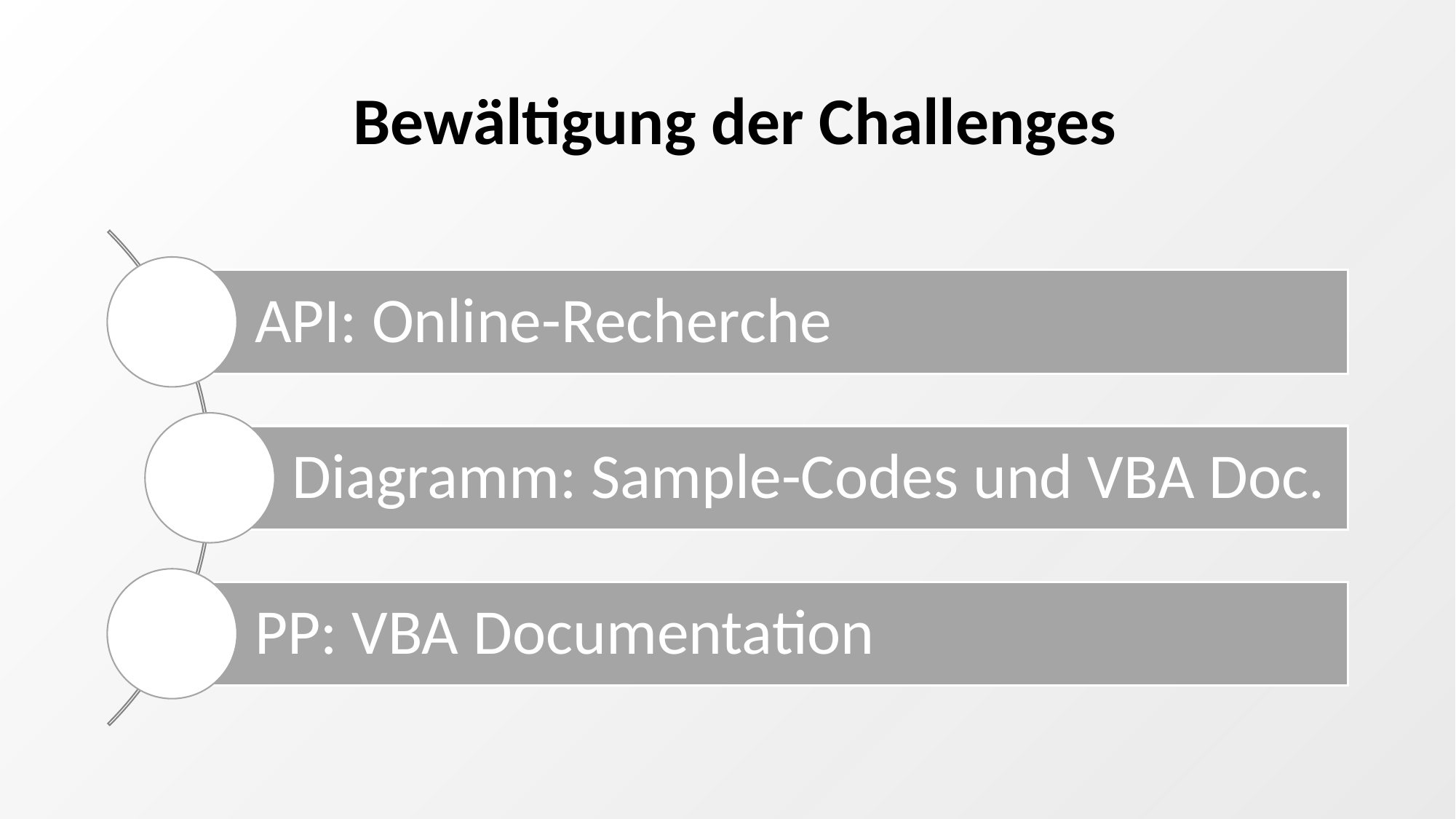

# Bewältigung der Challenges
API: Online-Recherche
Diagramm: Sample-Codes und VBA Doc.
PP: VBA Documentation